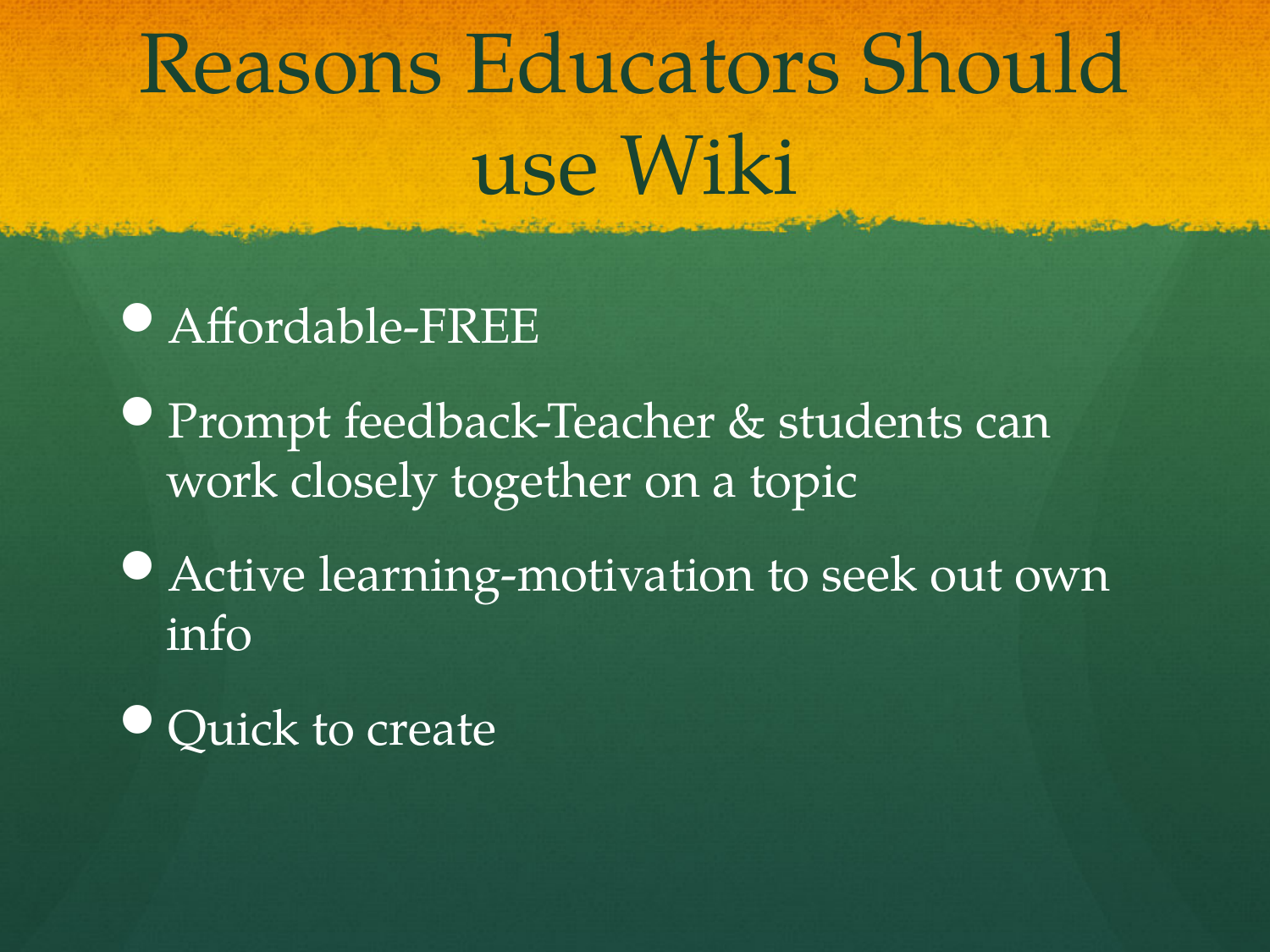

# Reasons Educators Should use Wiki
Affordable-FREE
Prompt feedback-Teacher & students can work closely together on a topic
Active learning-motivation to seek out own info
Quick to create